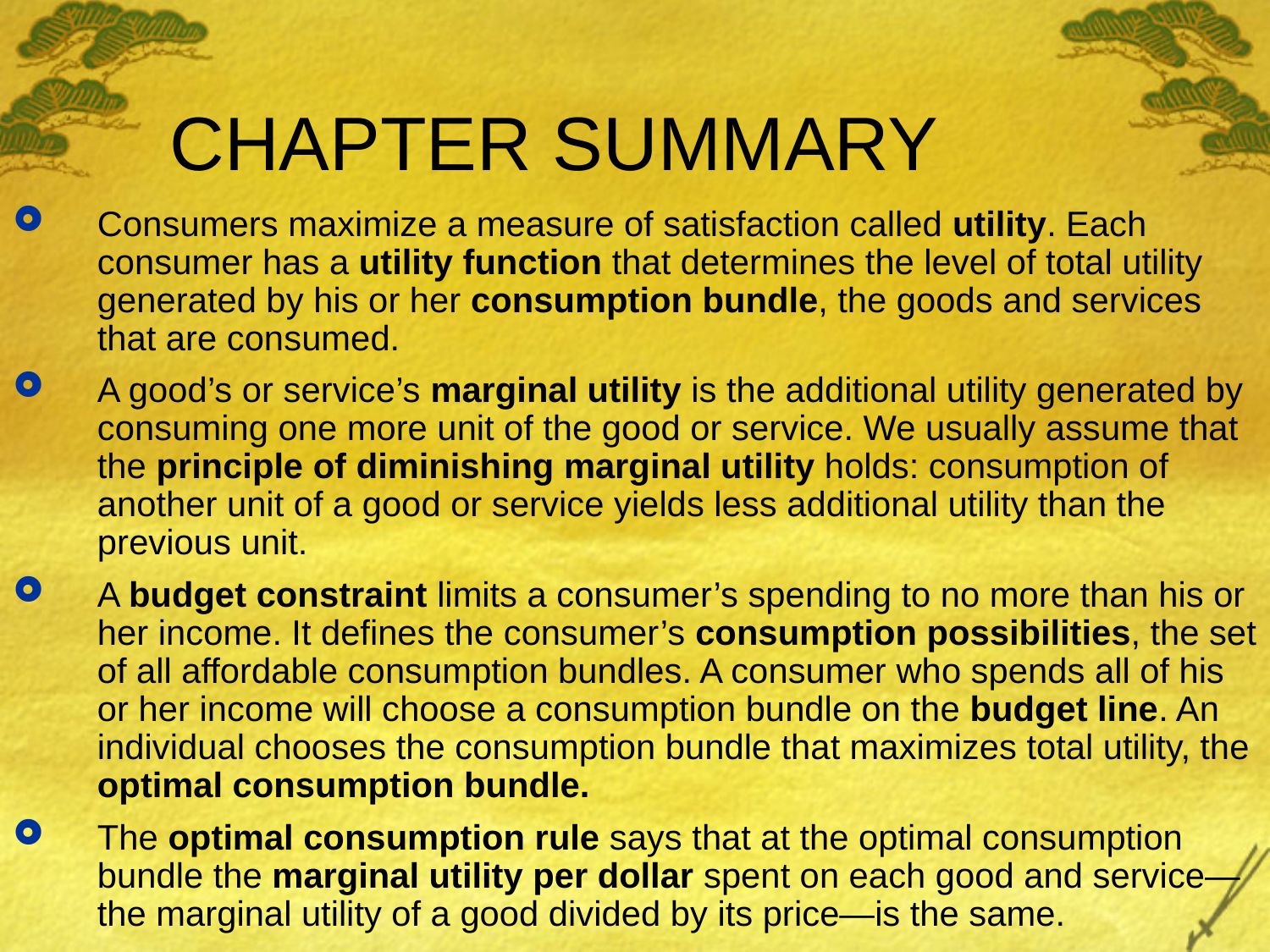

# CHAPTER SUMMARY
Consumers maximize a measure of satisfaction called utility. Each consumer has a utility function that determines the level of total utility generated by his or her consumption bundle, the goods and services that are consumed.
A good’s or service’s marginal utility is the additional utility generated by consuming one more unit of the good or service. We usually assume that the principle of diminishing marginal utility holds: consumption of another unit of a good or service yields less additional utility than the previous unit.
A budget constraint limits a consumer’s spending to no more than his or her income. It defines the consumer’s consumption possibilities, the set of all affordable consumption bundles. A consumer who spends all of his or her income will choose a consumption bundle on the budget line. An individual chooses the consumption bundle that maximizes total utility, the optimal consumption bundle.
The optimal consumption rule says that at the optimal consumption bundle the marginal utility per dollar spent on each good and service—the marginal utility of a good divided by its price—is the same.